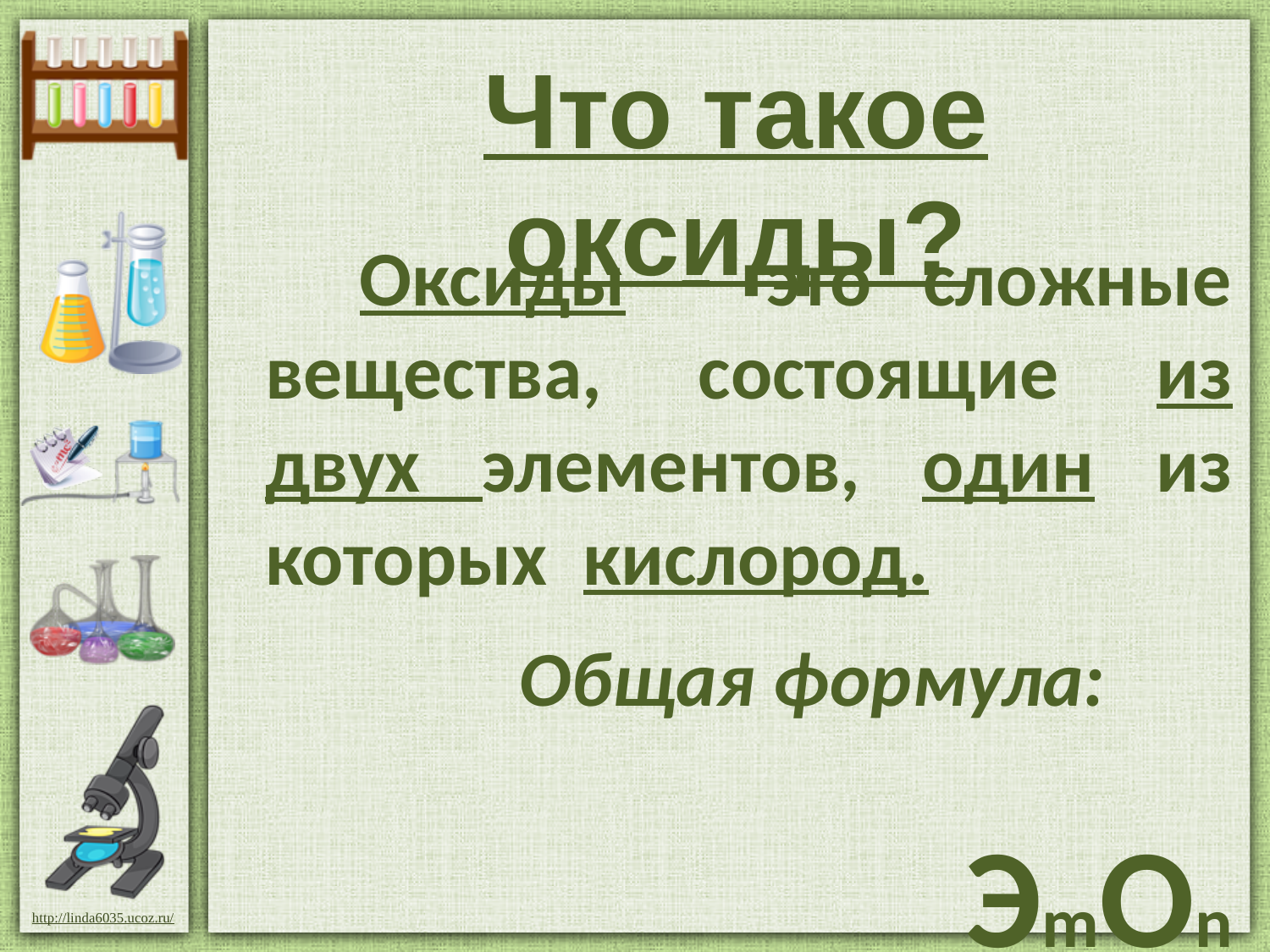

Что такое оксиды?
   Оксиды – это сложные вещества, состоящие из двух элементов, один из которых  кислород.
                      Общая формула:                                                           ЭmOn